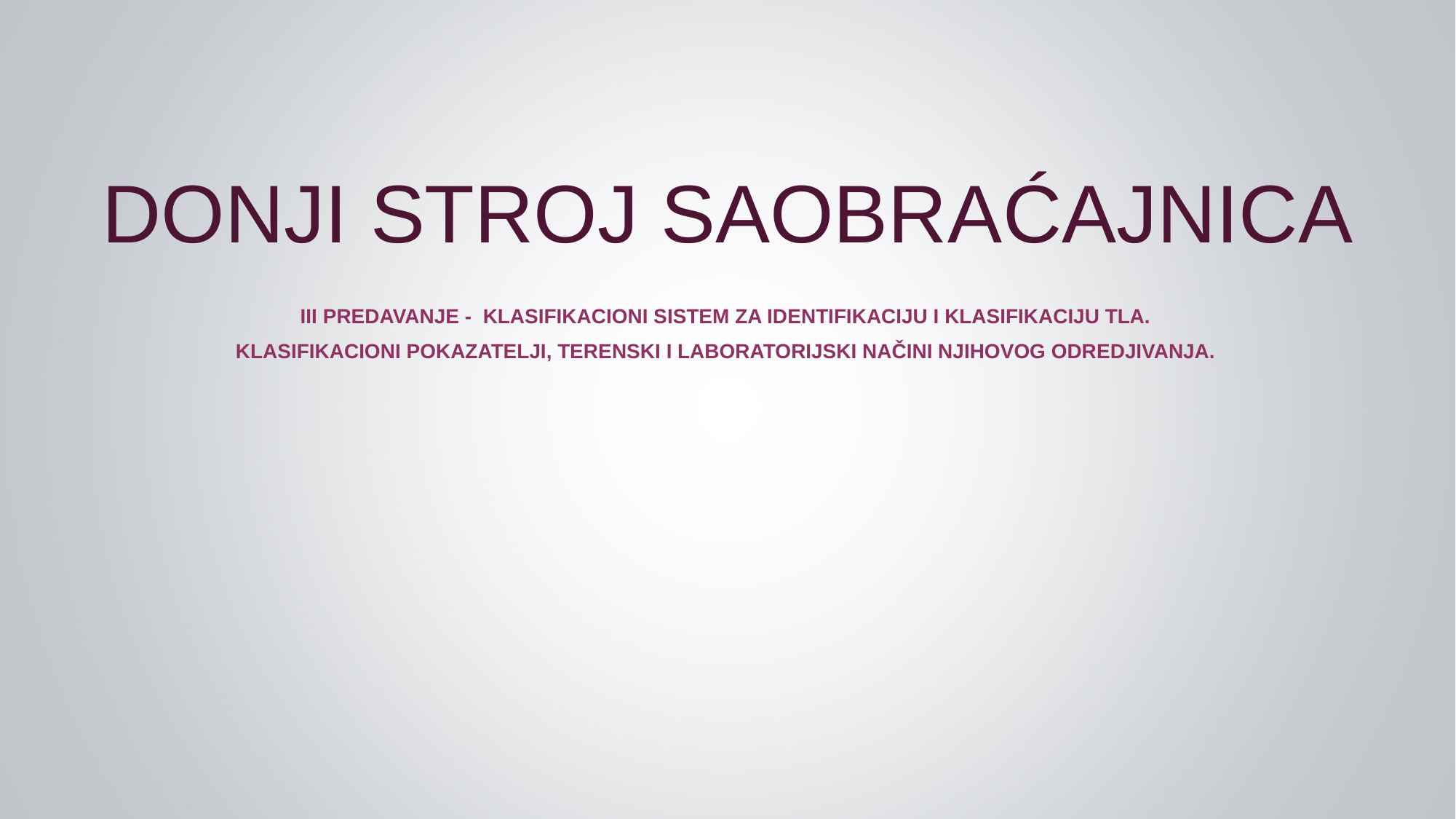

# DONJI STROJ SAOBRAĆAJNICA
III predavanje -  Klasifikacioni sistem za identifikaciju i klasifikaciju tla.
Klasifikacioni pokazatelji, terenski i laboratorijski načini njihovog odredjivanja.